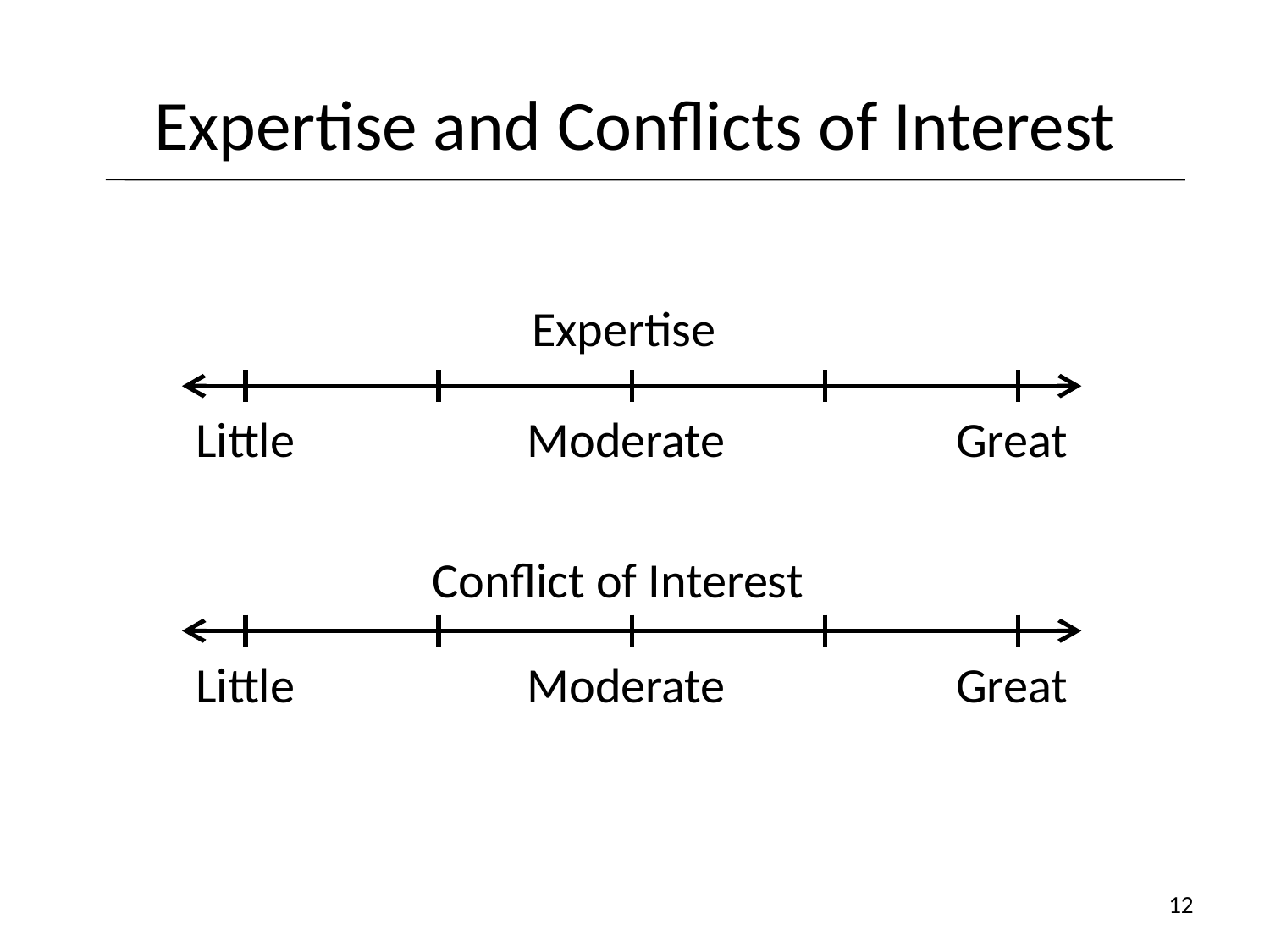

# Expertise and Conflicts of Interest

Expertise
Little
Moderate
Great
Conflict of Interest
Little
Moderate
Great
12